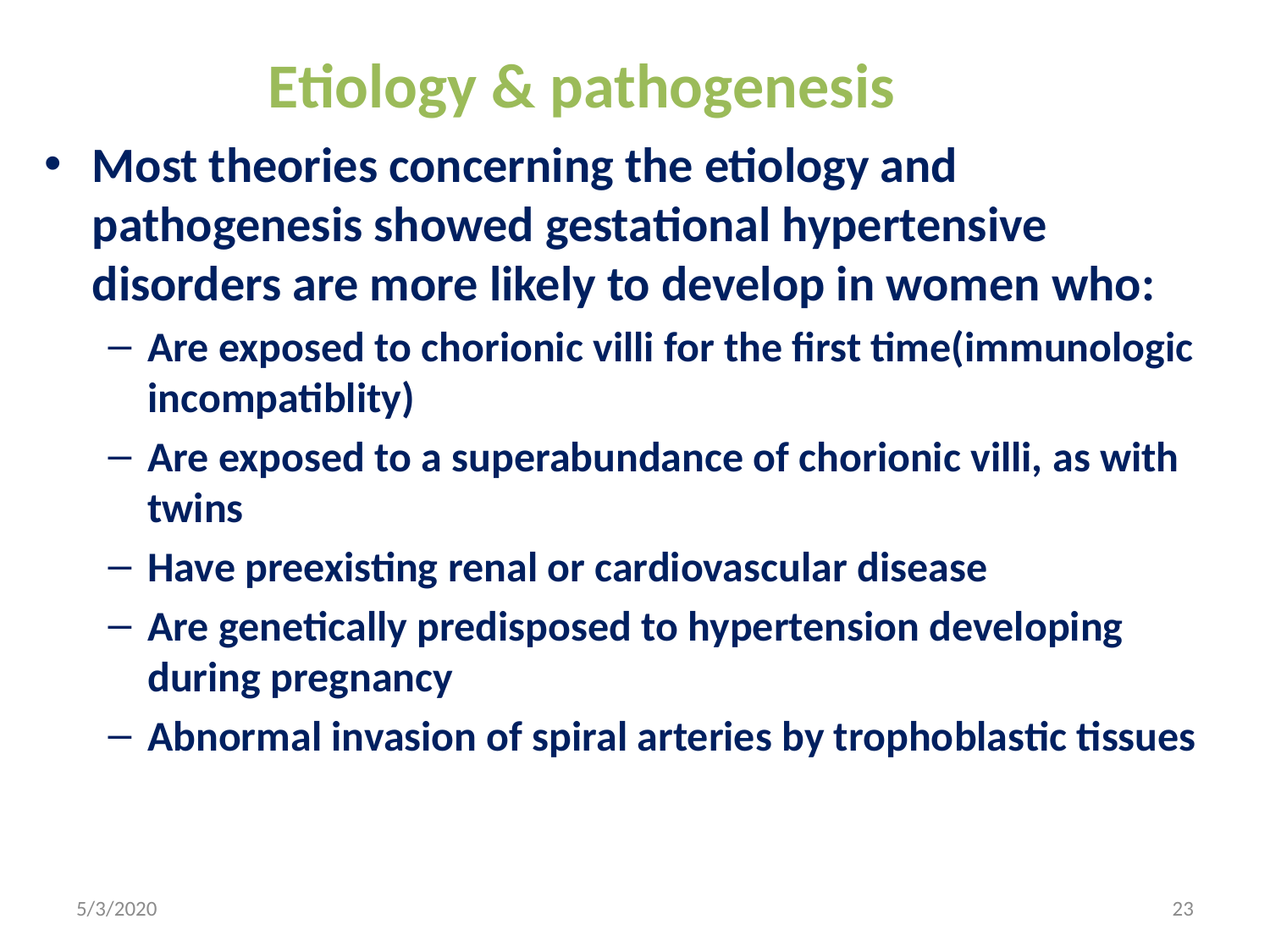

# Etiology & pathogenesis
Most theories concerning the etiology and pathogenesis showed gestational hypertensive disorders are more likely to develop in women who:
Are exposed to chorionic villi for the first time(immunologic incompatiblity)
Are exposed to a superabundance of chorionic villi, as with twins
Have preexisting renal or cardiovascular disease
Are genetically predisposed to hypertension developing during pregnancy
Abnormal invasion of spiral arteries by trophoblastic tissues

5/3/2020
23